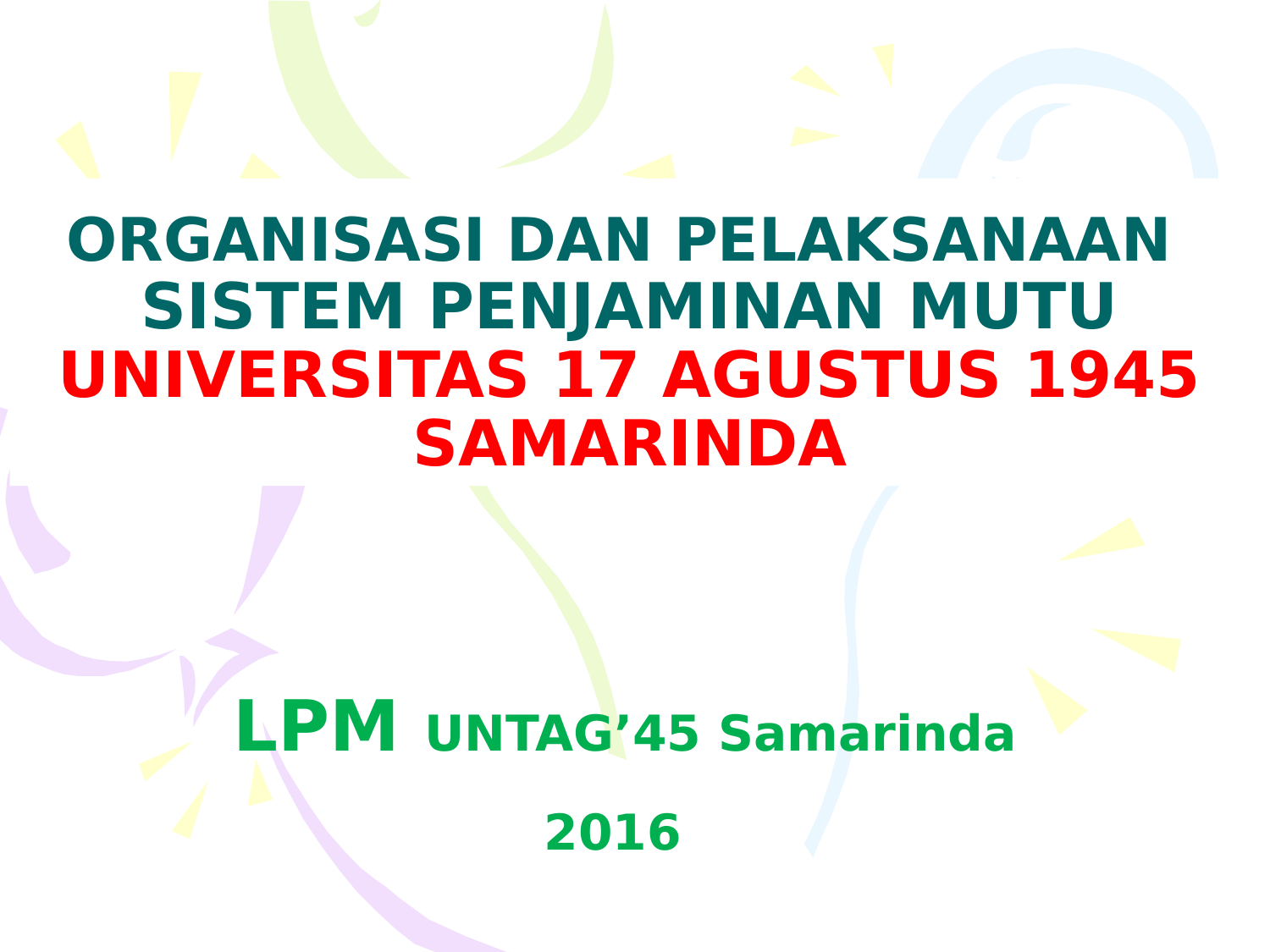

# ORGANISASI DAN PELAKSANAAN SISTEM PENJAMINAN MUTU UNIVERSITAS 17 AGUSTUS 1945 SAMARINDA
LPM UNTAG’45 Samarinda
2016